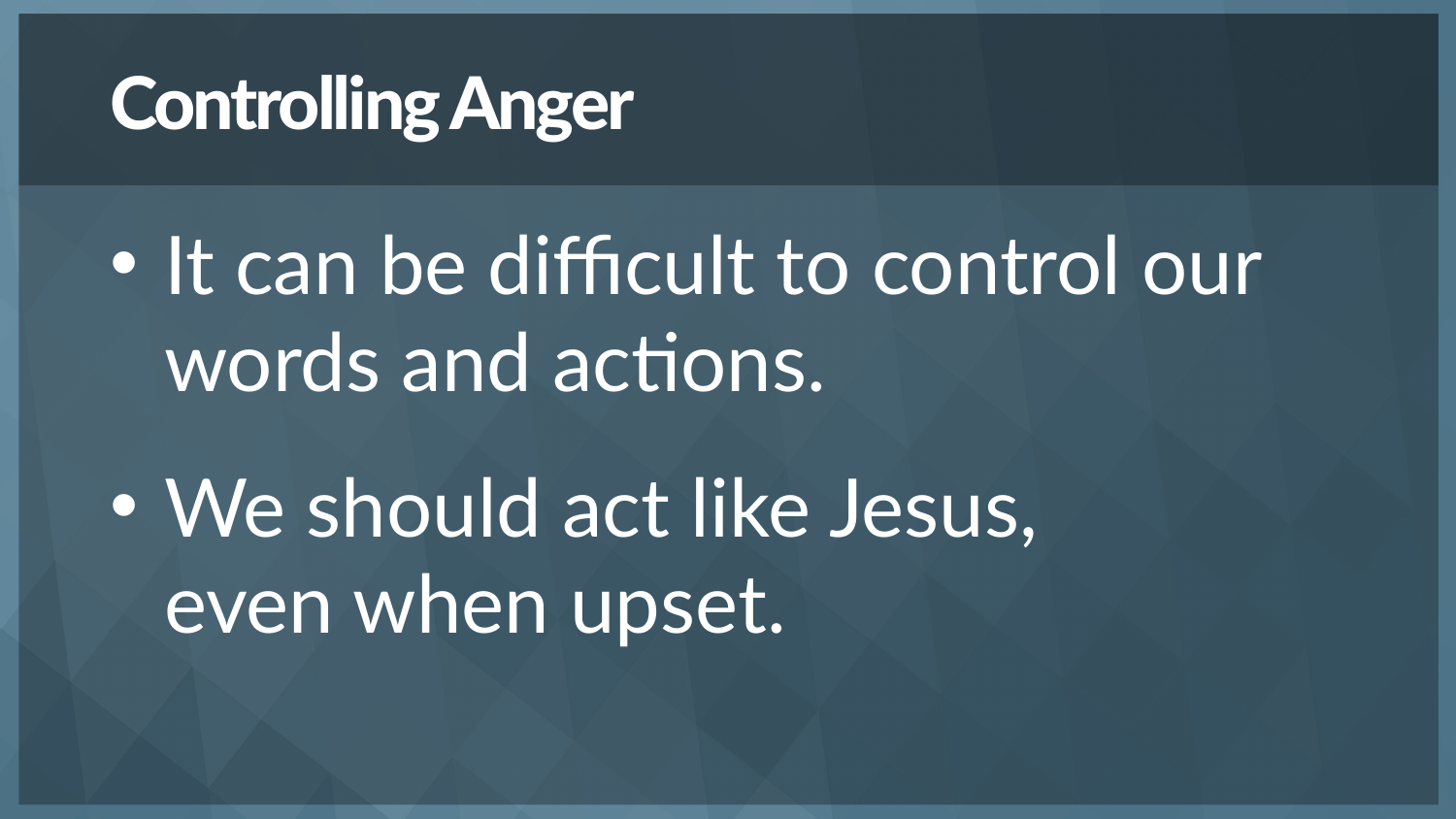

# Controlling Anger
It can be difficult to control our words and actions.
We should act like Jesus,
even when upset.